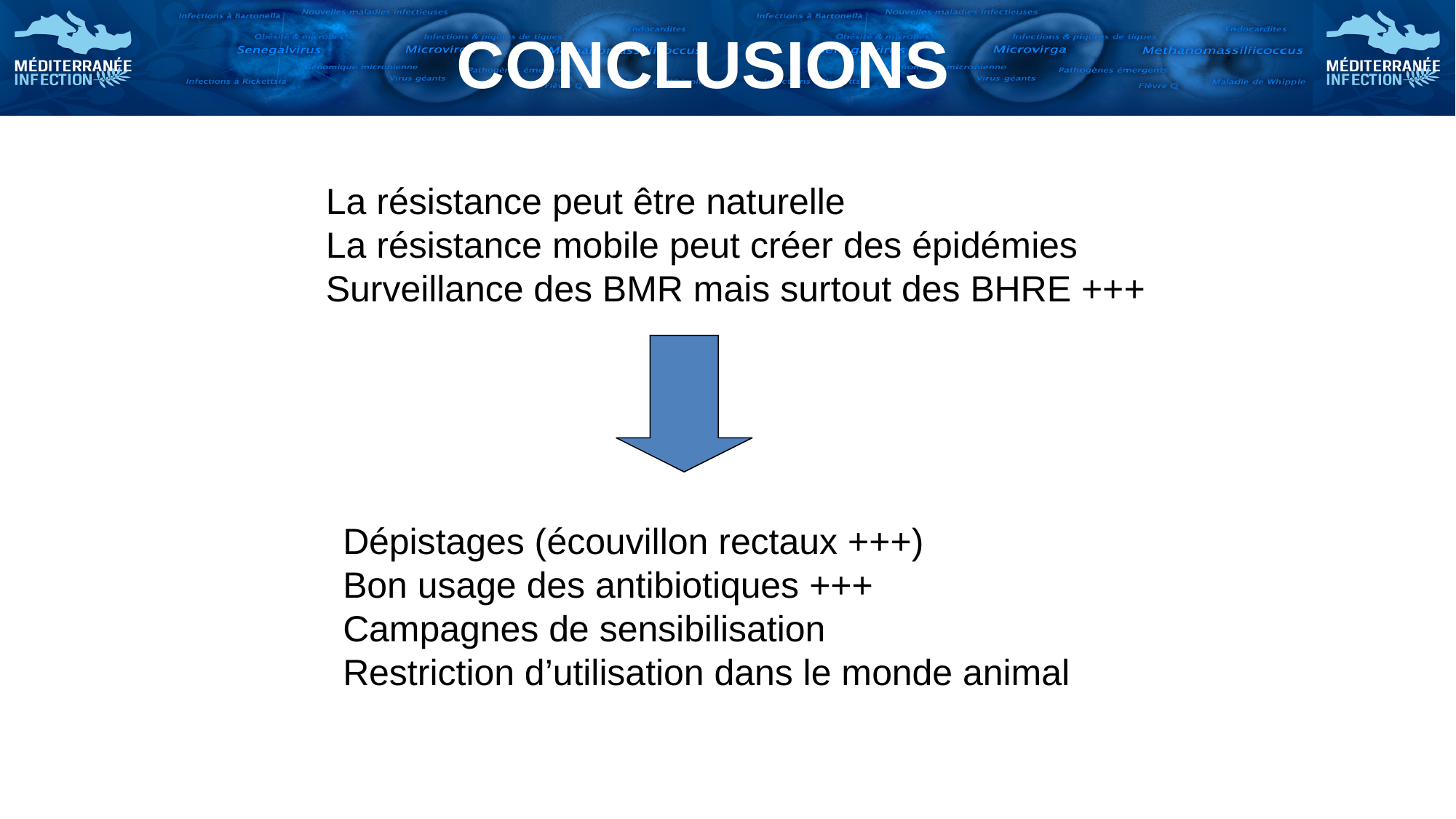

# CONCLUSIONS
La résistance peut être naturelle
La résistance mobile peut créer des épidémies
Surveillance des BMR mais surtout des BHRE +++

Dépistages (écouvillon rectaux +++)
Bon usage des antibiotiques +++
Campagnes de sensibilisation
Restriction d’utilisation dans le monde animal